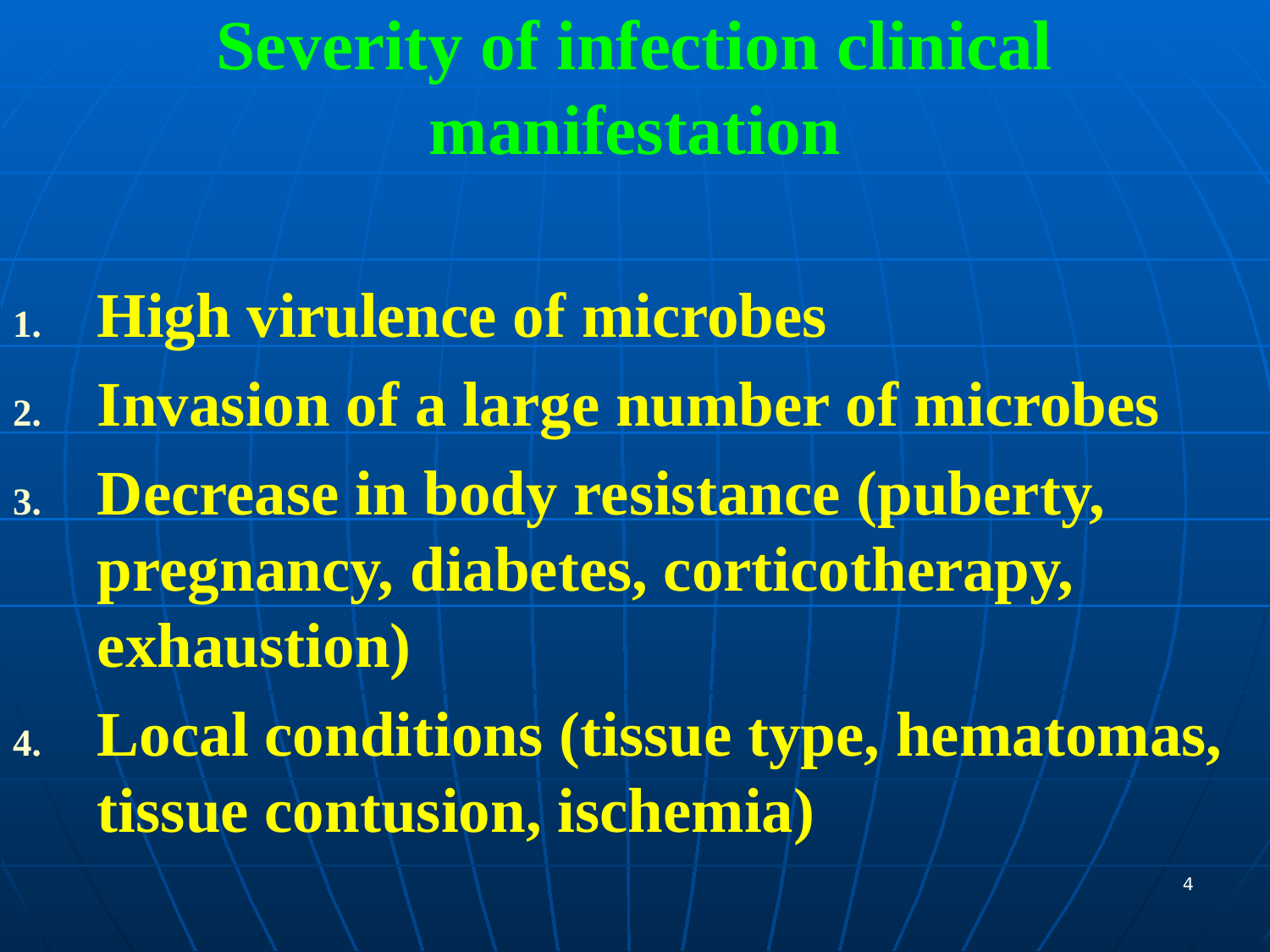

# Severity of infection clinical manifestation

High virulence of microbes
Invasion of a large number of microbes
Decrease in body resistance (puberty, pregnancy, diabetes, corticotherapy, exhaustion)
Local conditions (tissue type, hematomas, tissue contusion, ischemia)
4